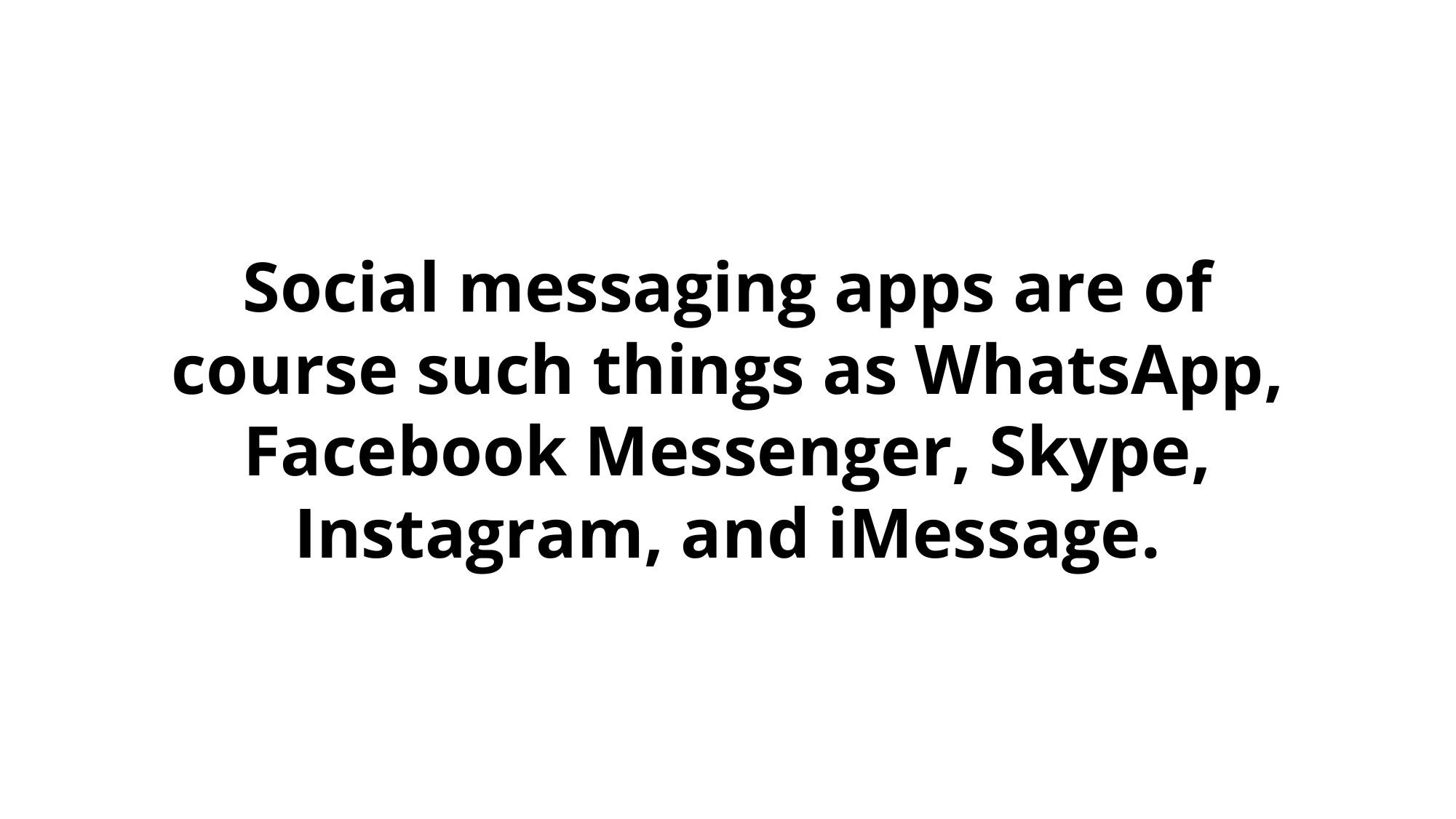

Social messaging apps are of course such things as WhatsApp, Facebook Messenger, Skype, Instagram, and iMessage.